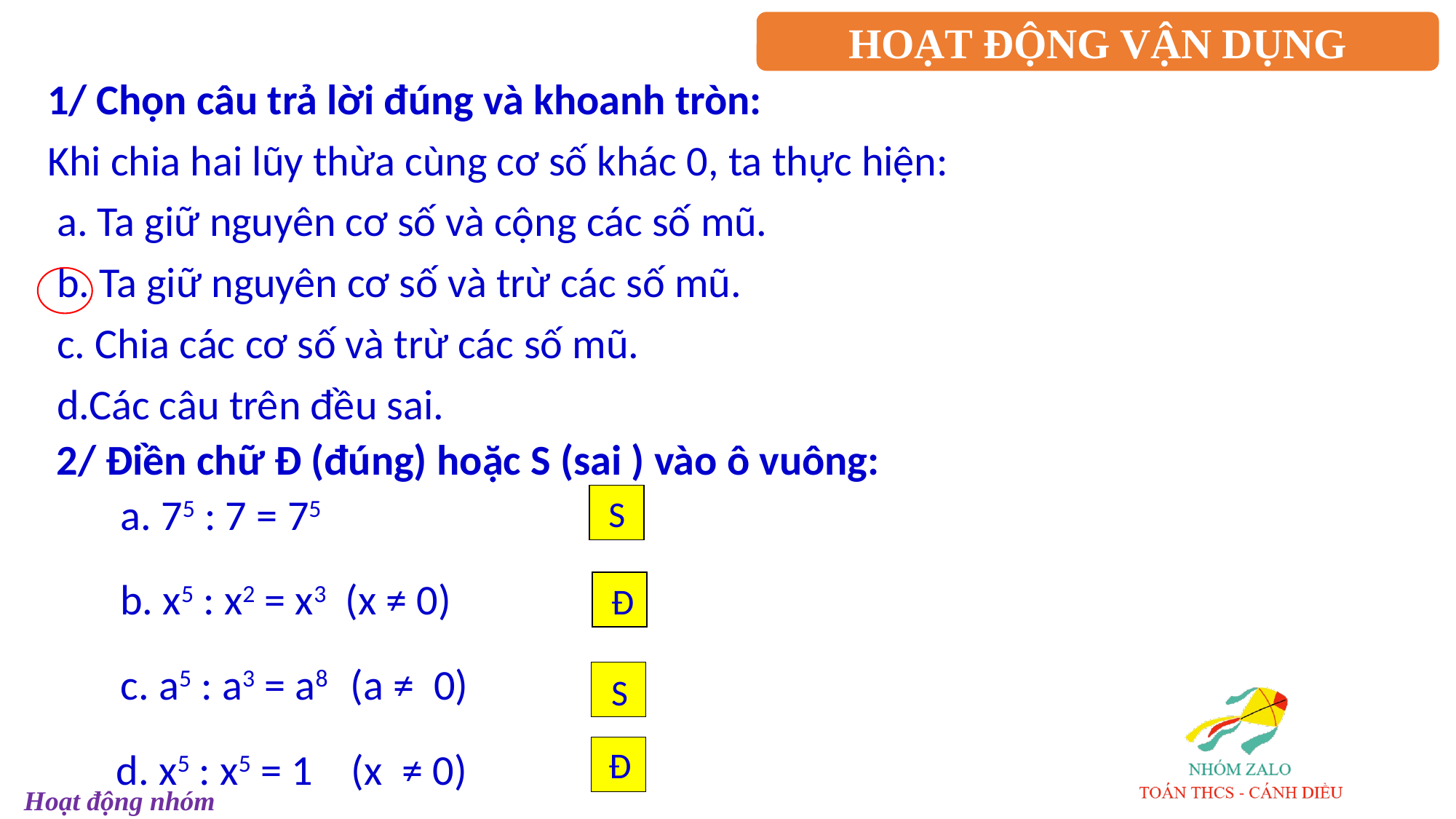

HOẠT ĐỘNG VẬN DỤNG
1/ Chọn câu trả lời đúng và khoanh tròn:
Khi chia hai lũy thừa cùng cơ số khác 0, ta thực hiện:
 a. Ta giữ nguyên cơ số và cộng các số mũ.
 b. Ta giữ nguyên cơ số và trừ các số mũ.
 c. Chia các cơ số và trừ các số mũ.
 d.Các câu trên đều sai.

2/ Điền chữ Đ (đúng) hoặc S (sai ) vào ô vuông:

 a. 75 : 7 = 75
 b. x5 : x2 = x3  (x ≠ 0)
 c. a5 : a3 = a8    (a ≠  0)
 d. x5 : x5 = 1    (x  ≠ 0)

S
Đ
S
Đ
Hoạt động nhóm